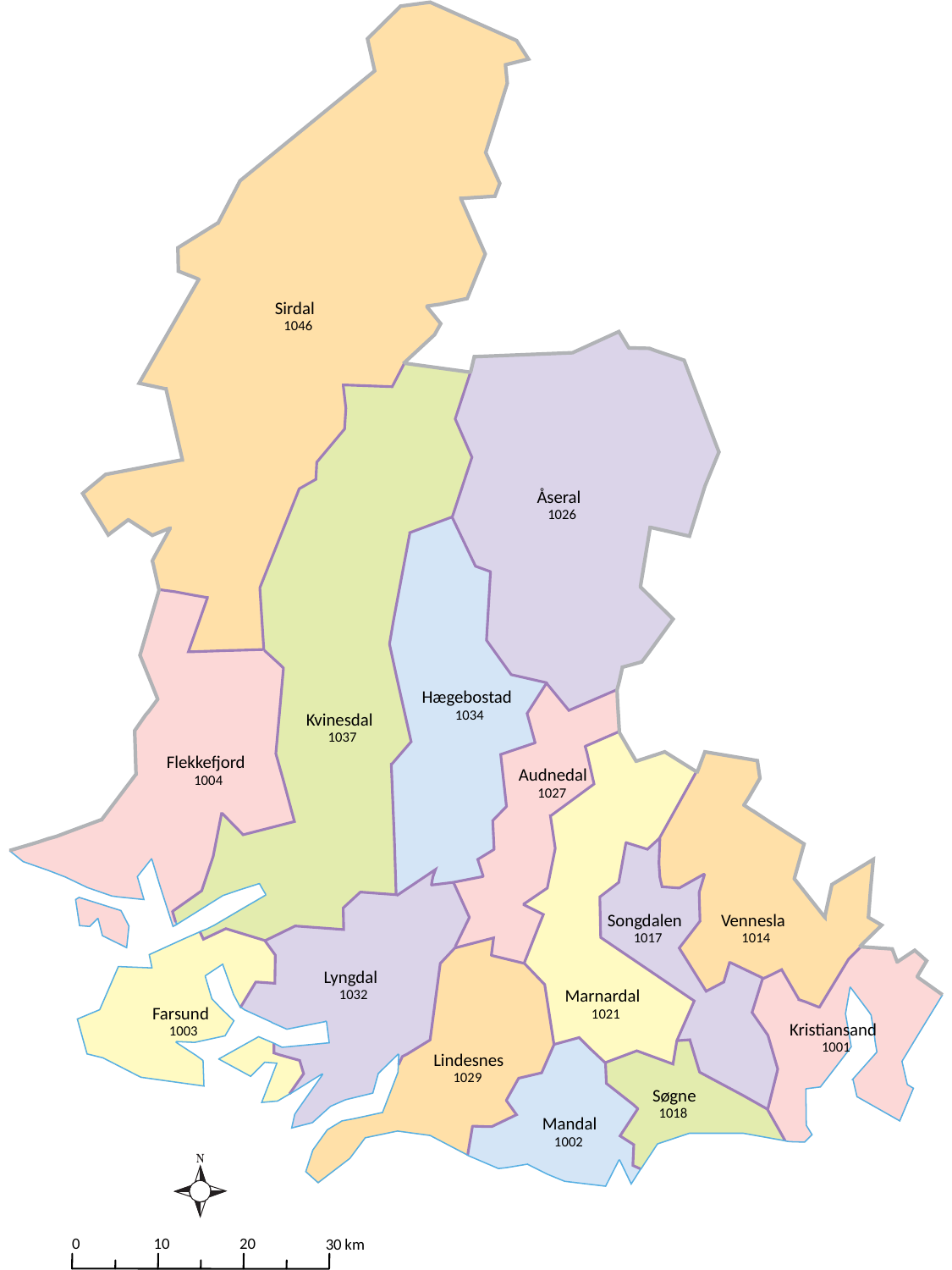

Sirdal
1046

Åseral
1026

Hægebostad
1034
Kvinesdal
1037

Flekkefjord

Audnedal
1004

1027

Songdalen
Vennesla

1017
1014

Lyngdal
Marnardal
1032
Farsund
1021
Kristiansand
1003

1001

Lindesnes

1029
Søgne
1018
Mandal
1002

0
10
20
30
km